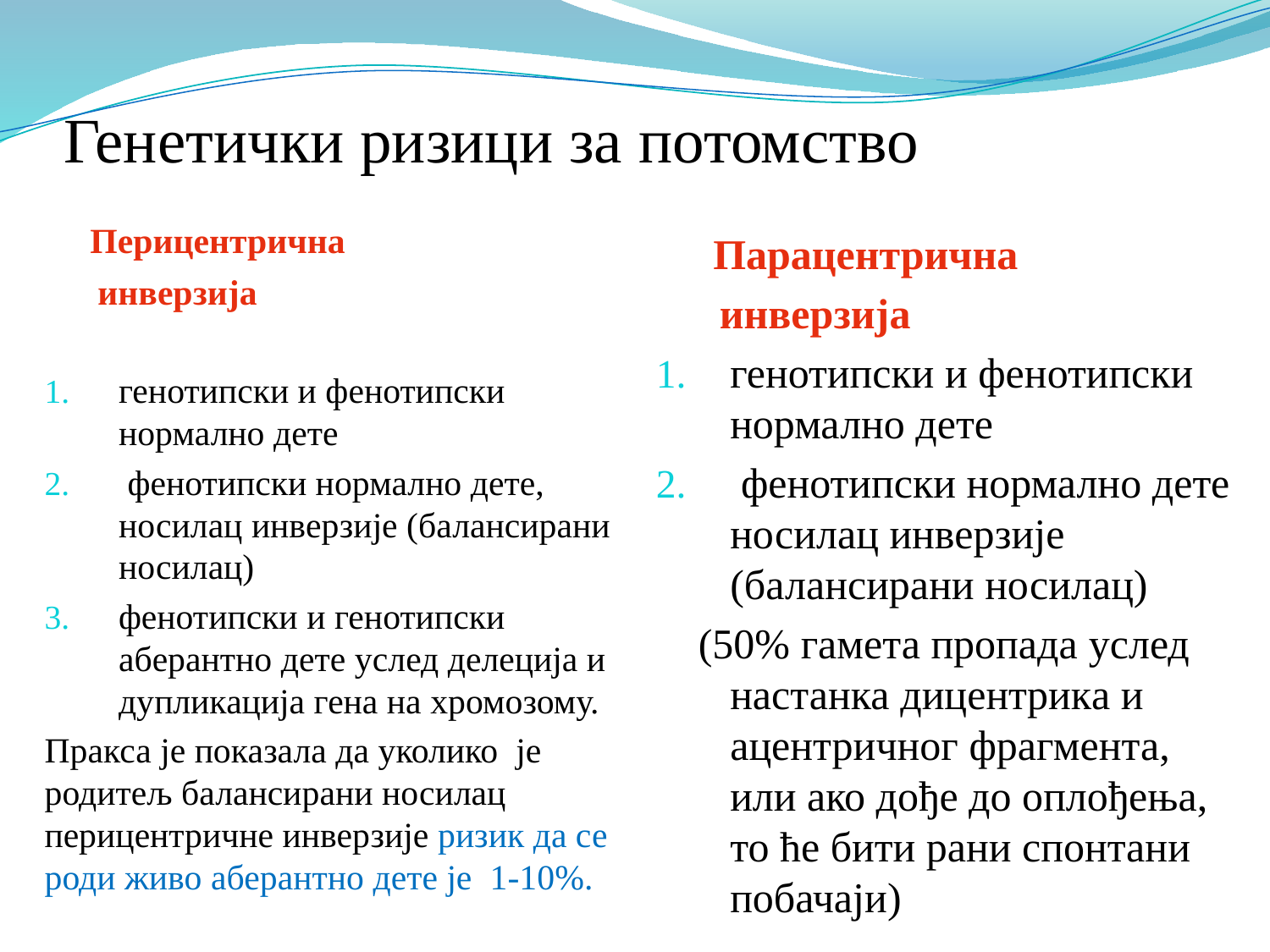

# Генетички ризици за потомство
    Перицентрична
      инверзија

генотипски и фенотипски нормално дете
 фенотипски нормално дете, носилац инверзије (балансирани носилац)
фенотипски и генотипски аберантно дете услед делеција и дупликација гена на хромозому.
Пракса је показала да уколико  је родитељ балансирани носилац перицентричне инверзије ризик да се роди живо аберантно дете је  1-10%.

     Парацентрична
      инверзија
генотипски и фенотипски нормално дете
 фенотипски нормално дете носилац инверзије (балансирани носилац)
    (50% гамета пропада услед настанка дицентрика и ацентричног фрагмента, или ако дође до оплођења, то ће бити рани спонтани побачаји)